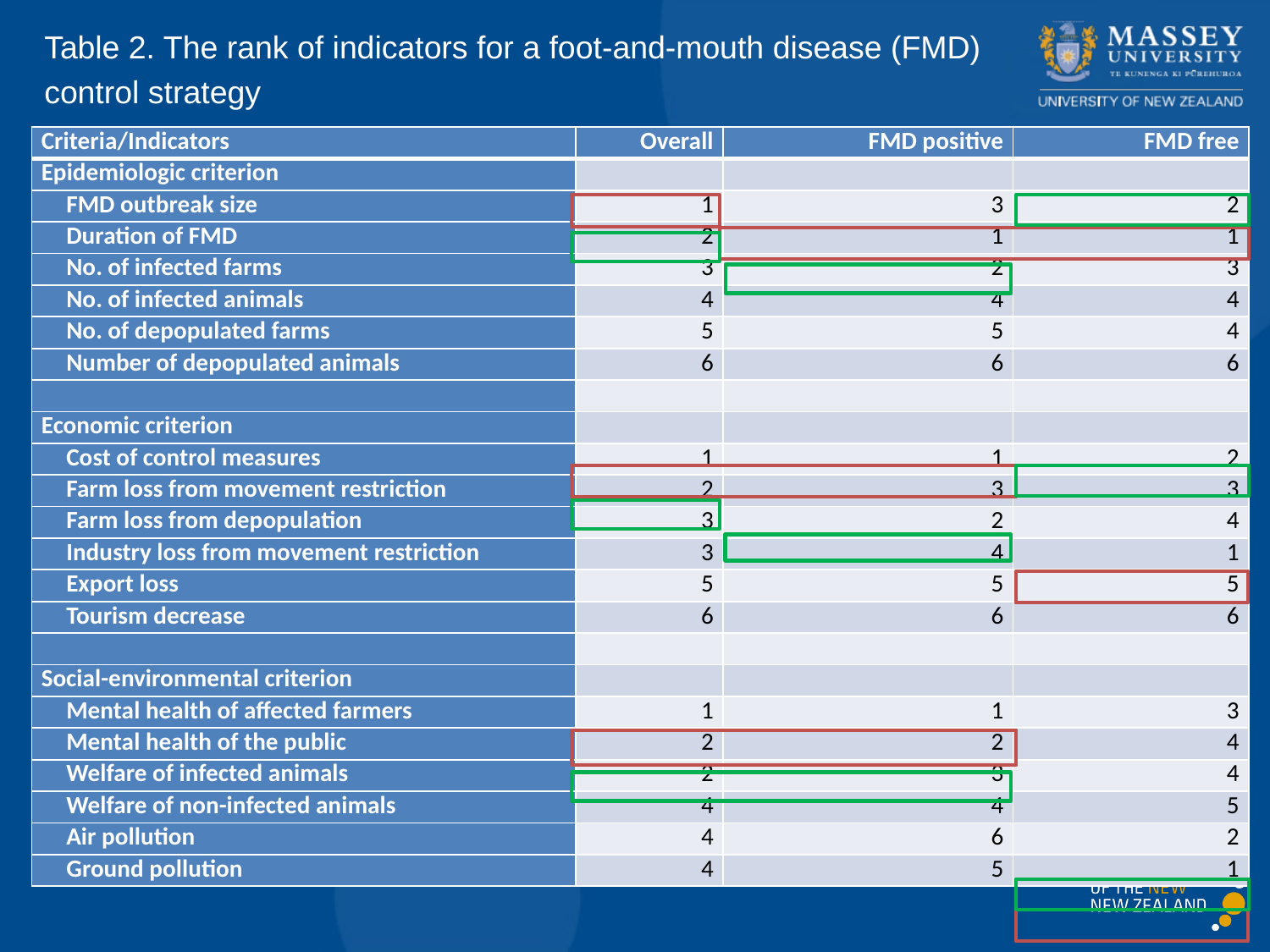

Table 2. The rank of indicators for a foot-and-mouth disease (FMD)
control strategy
| Criteria/Indicators | Overall | FMD positive | FMD free |
| --- | --- | --- | --- |
| Epidemiologic criterion |  |  |  |
| FMD outbreak size | 1 | 3 | 2 |
| Duration of FMD | 2 | 1 | 1 |
| No. of infected farms | 3 | 2 | 3 |
| No. of infected animals | 4 | 4 | 4 |
| No. of depopulated farms | 5 | 5 | 4 |
| Number of depopulated animals | 6 | 6 | 6 |
|  |  |  |  |
| Economic criterion |  |  |  |
| Cost of control measures | 1 | 1 | 2 |
| Farm loss from movement restriction | 2 | 3 | 3 |
| Farm loss from depopulation | 3 | 2 | 4 |
| Industry loss from movement restriction | 3 | 4 | 1 |
| Export loss | 5 | 5 | 5 |
| Tourism decrease | 6 | 6 | 6 |
|  |  |  |  |
| Social-environmental criterion |  |  |  |
| Mental health of affected farmers | 1 | 1 | 3 |
| Mental health of the public | 2 | 2 | 4 |
| Welfare of infected animals | 2 | 3 | 4 |
| Welfare of non-infected animals | 4 | 4 | 5 |
| Air pollution | 4 | 6 | 2 |
| Ground pollution | 4 | 5 | 1 |